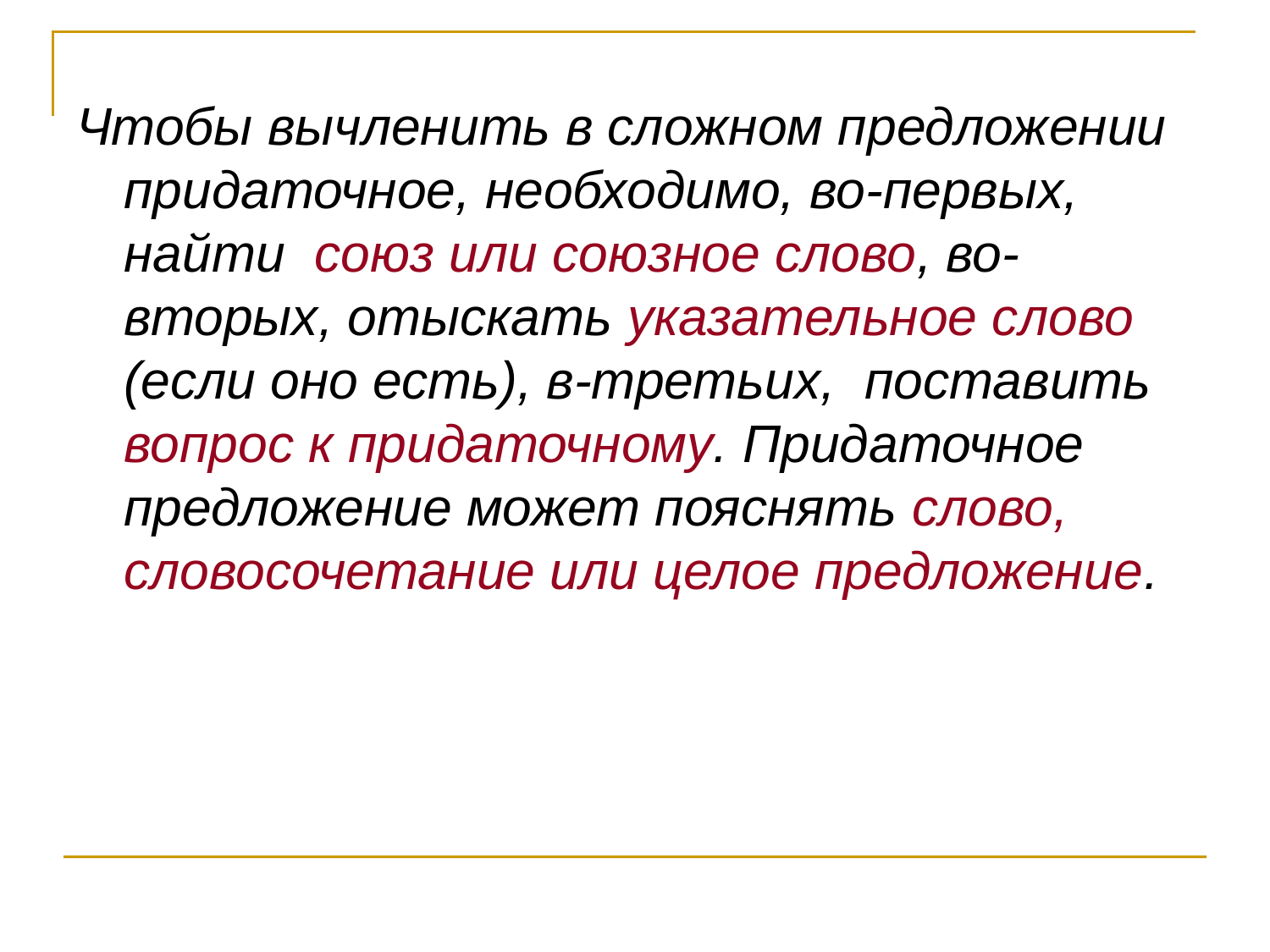

Чтобы вычленить в сложном предложении придаточное, необходимо, во-первых, найти  союз или союзное слово, во-вторых, отыскать указательное слово (если оно есть), в-третьих,  поставить вопрос к придаточному. Придаточное предложение может пояснять слово, словосочетание или целое предложение.